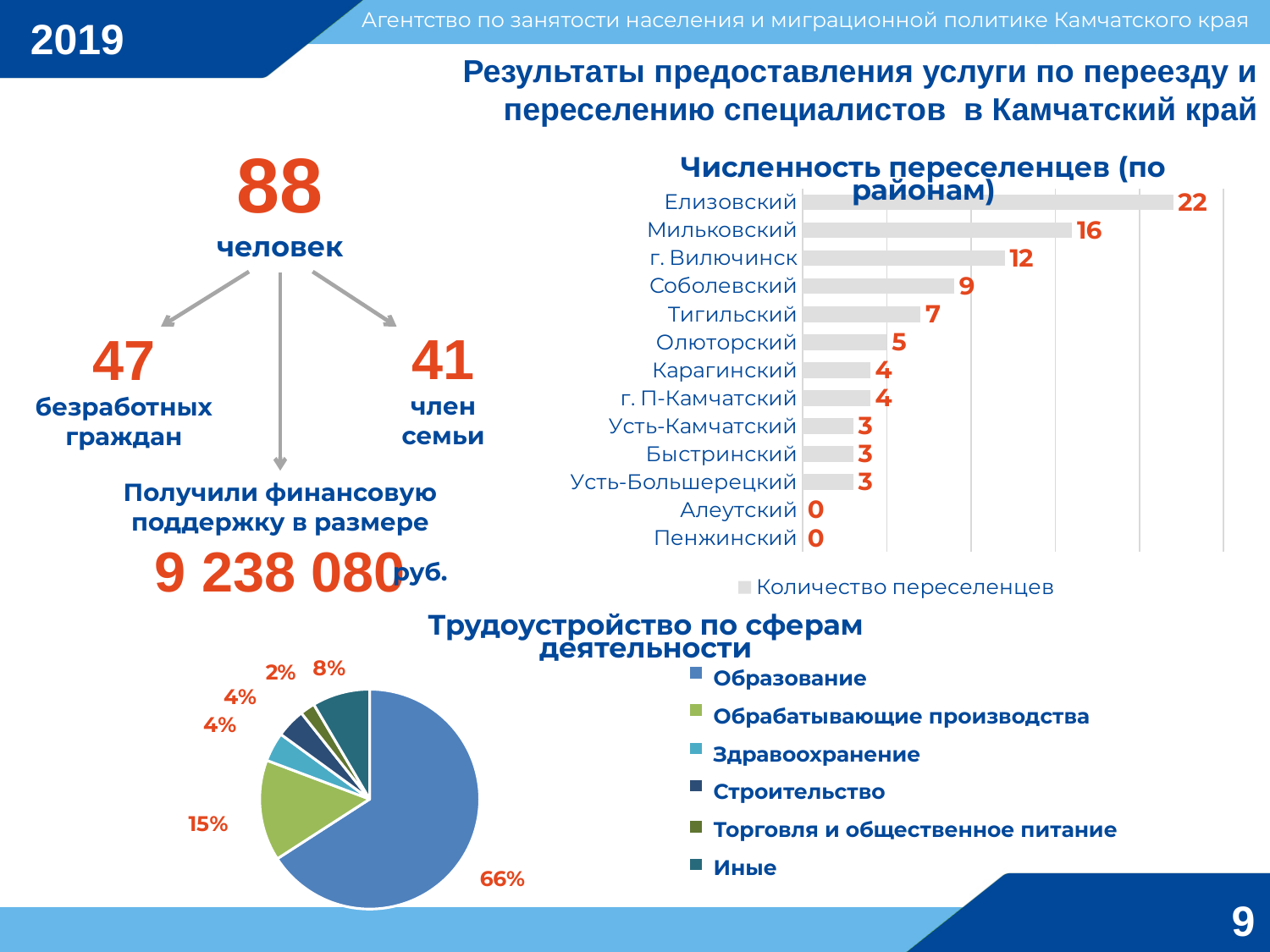

Агентство по занятости населения и миграционной политике Камчатского края
2019
Результаты предоставления услуги по переезду и переселению специалистов  в Камчатский край
88
человек
Численность переселенцев (по районам)

### Chart

| Category | Количество переселенцев |
|---|---|
| Пенжинский | 0.0 |
| Алеутский | 0.0 |
| Усть-Большерецкий | 3.0 |
| Быстринский | 3.0 |
| Усть-Камчатский | 3.0 |
| г. П-Камчатский | 4.0 |
| Карагинский | 4.0 |
| Олюторский | 5.0 |
| Тигильский | 7.0 |
| Соболевский | 9.0 |
| г. Вилючинск | 12.0 |
| Мильковский | 16.0 |
| Елизовский | 22.0 |
41
член
семьи
47
безработных
граждан
Получили финансовую поддержку в размере
9 238 080
руб.
Трудоустройство по сферам деятельности
Образование
Обрабатывающие производства
Здравоохранение
Строительство
Торговля и общественное питание
Иные

### Chart

| Category | Столбец1 |
|---|---|
| Образование | 66.0 |
| Обрабатывающие производства | 14.9 |
| Здравоохранение | 4.3 |
| Строительство | 4.3 |
| Торговля | 2.2 |
| Иные | 8.5 |

9